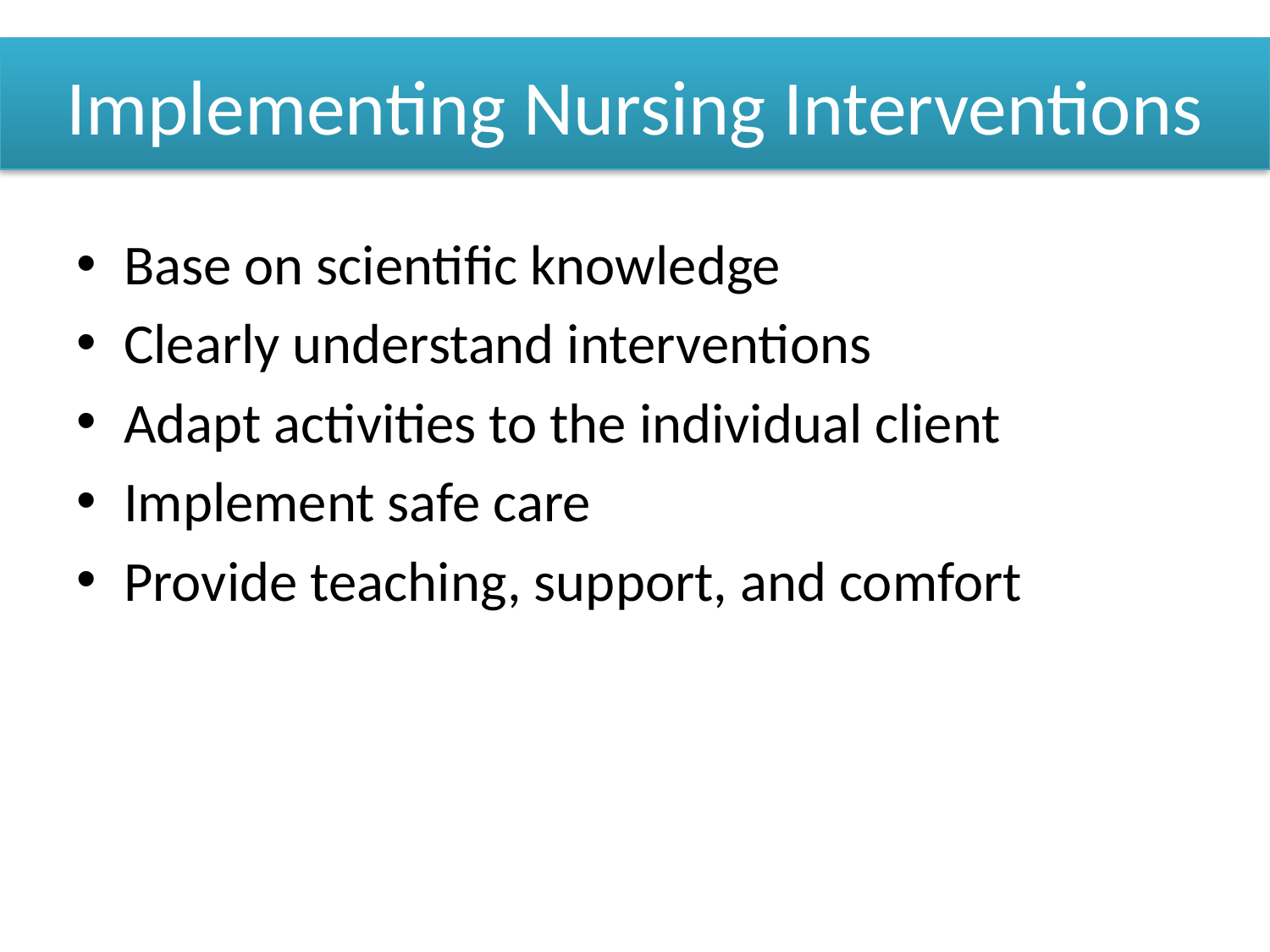

# Implementing Nursing Interventions
Base on scientific knowledge
Clearly understand interventions
Adapt activities to the individual client
Implement safe care
Provide teaching, support, and comfort